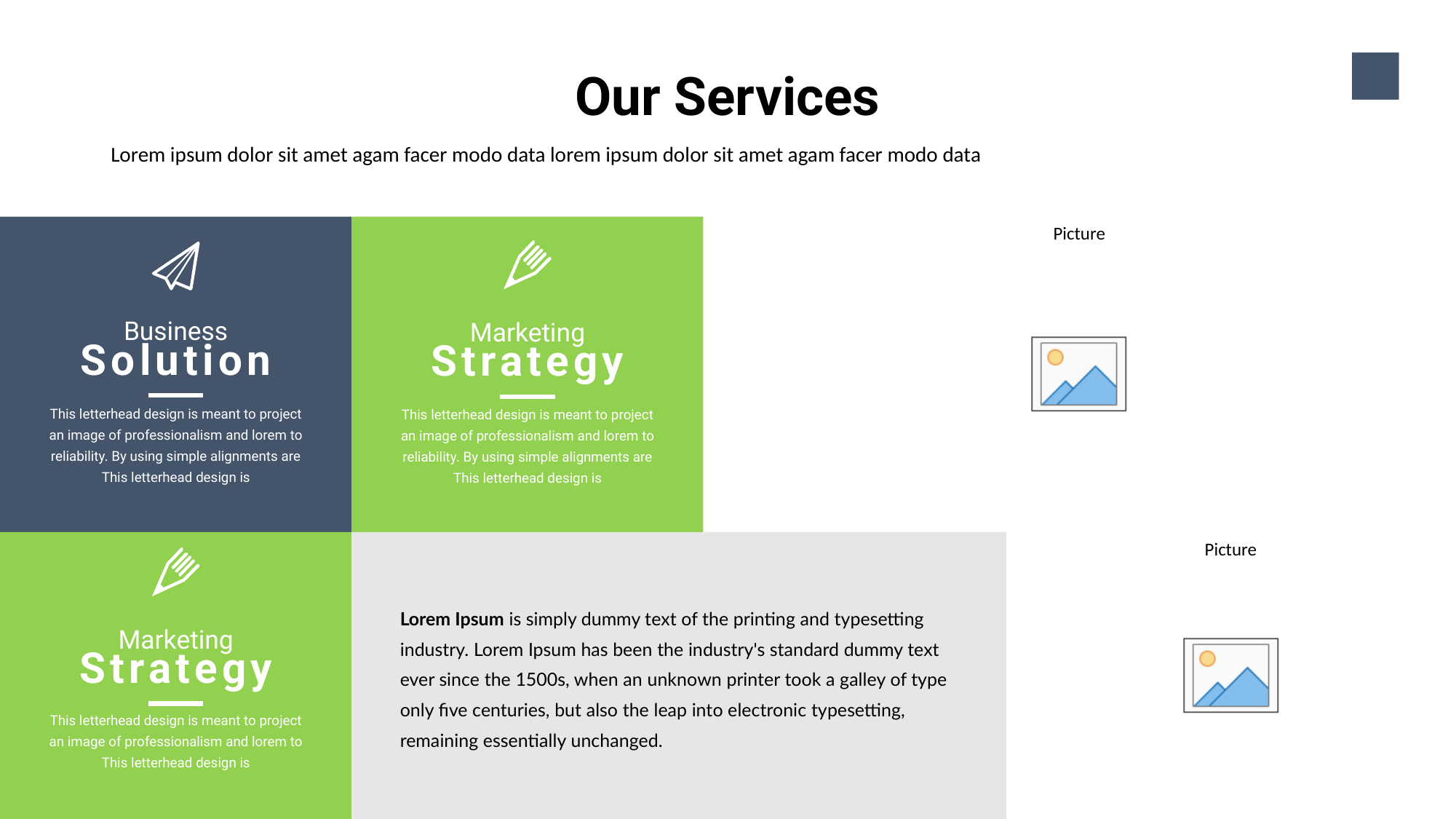

Our Services
8
Lorem ipsum dolor sit amet agam facer modo data lorem ipsum dolor sit amet agam facer modo data

Marketing
Strategy
This letterhead design is meant to project an image of professionalism and lorem to reliability. By using simple alignments are This letterhead design is

Business
Solution
This letterhead design is meant to project an image of professionalism and lorem to reliability. By using simple alignments are This letterhead design is

Marketing
Strategy
This letterhead design is meant to project an image of professionalism and lorem to This letterhead design is
Lorem Ipsum is simply dummy text of the printing and typesetting industry. Lorem Ipsum has been the industry's standard dummy text ever since the 1500s, when an unknown printer took a galley of type only five centuries, but also the leap into electronic typesetting, remaining essentially unchanged.